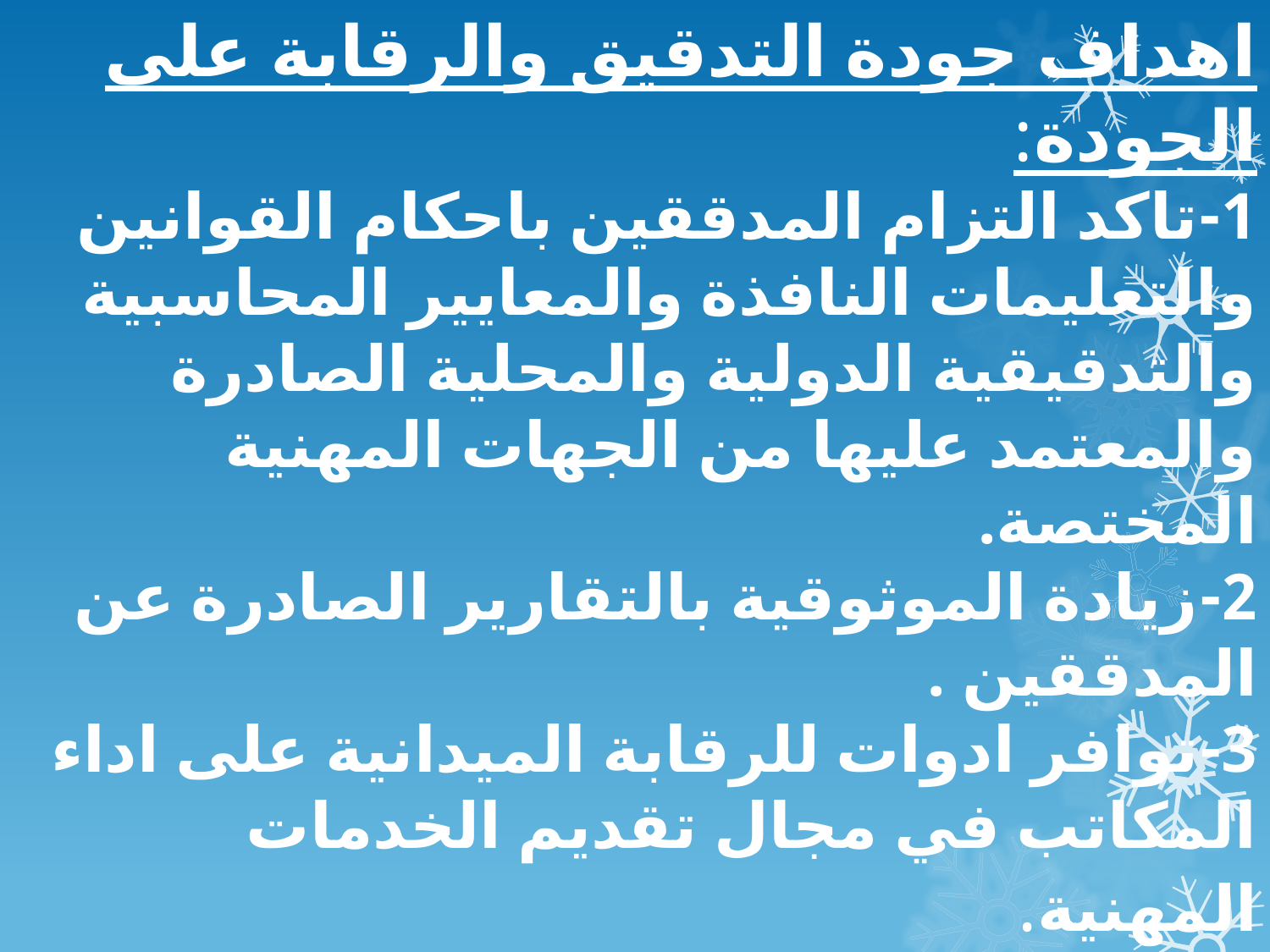

اهداف جودة التدقيق والرقابة على الجودة:
1-تاكد التزام المدققين باحكام القوانين والتعليمات النافذة والمعايير المحاسبية والتدقيقية الدولية والمحلية الصادرة والمعتمد عليها من الجهات المهنية المختصة.
2-	زيادة الموثوقية بالتقارير الصادرة عن المدققين .
3-	توافر ادوات للرقابة الميدانية على اداء المكاتب في مجال تقديم الخدمات المهنية.